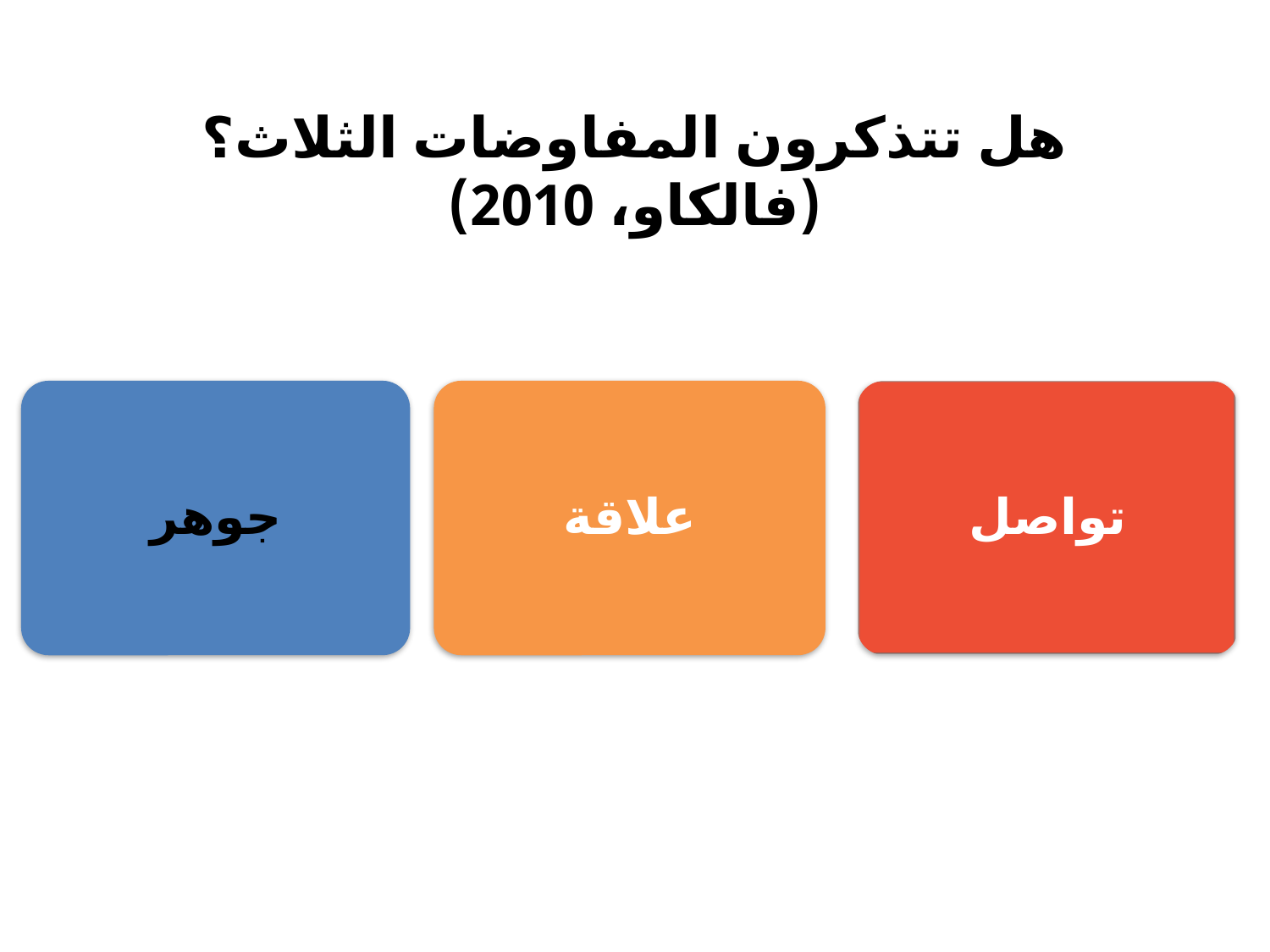

# هل تتذكرون المفاوضات الثلاث؟ (فالكاو، 2010)

جوهر

علاقة

تواصل